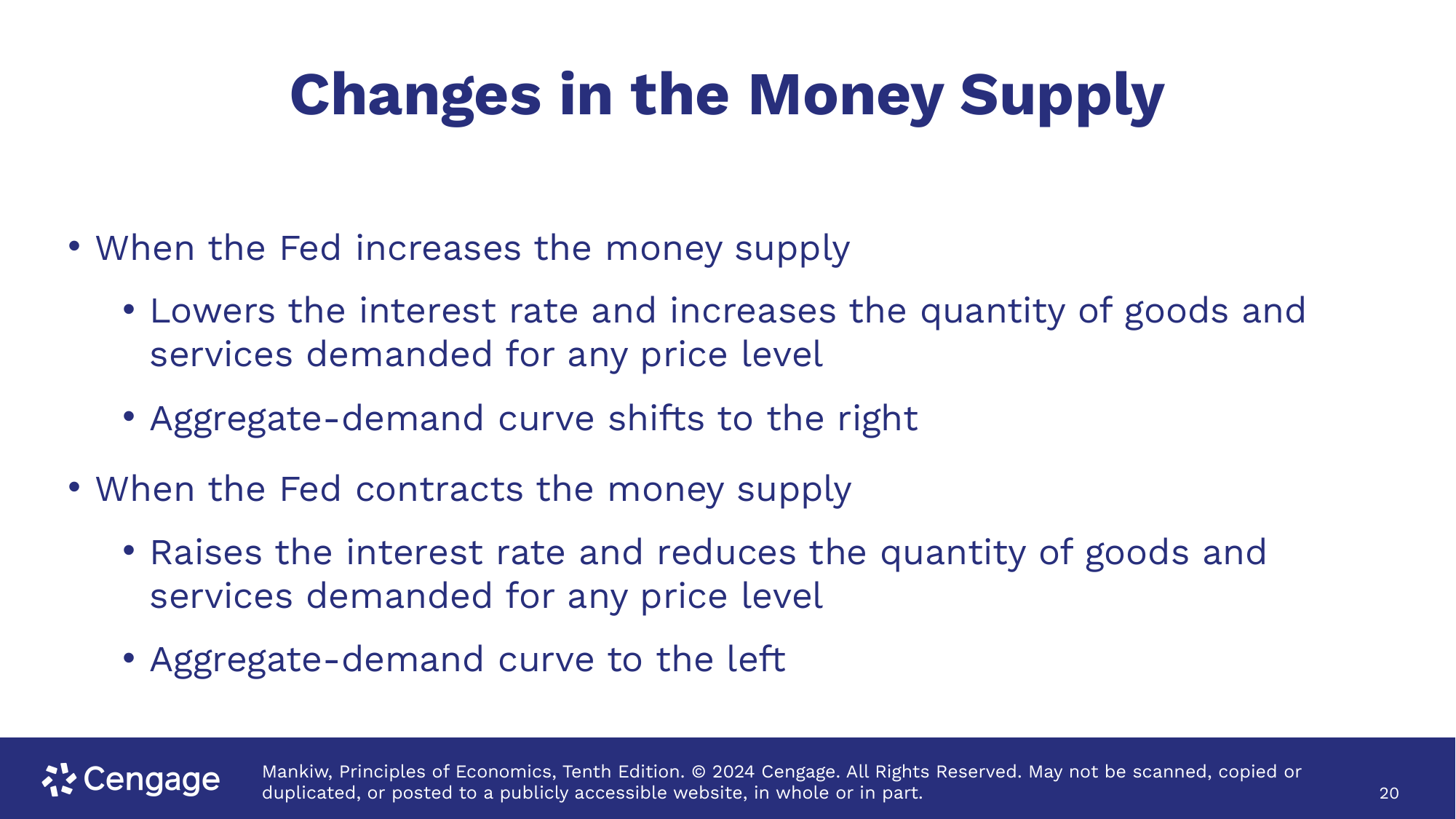

# Changes in the Money Supply
When the Fed increases the money supply
Lowers the interest rate and increases the quantity of goods and services demanded for any price level
Aggregate-demand curve shifts to the right
When the Fed contracts the money supply
Raises the interest rate and reduces the quantity of goods and services demanded for any price level
Aggregate-demand curve to the left